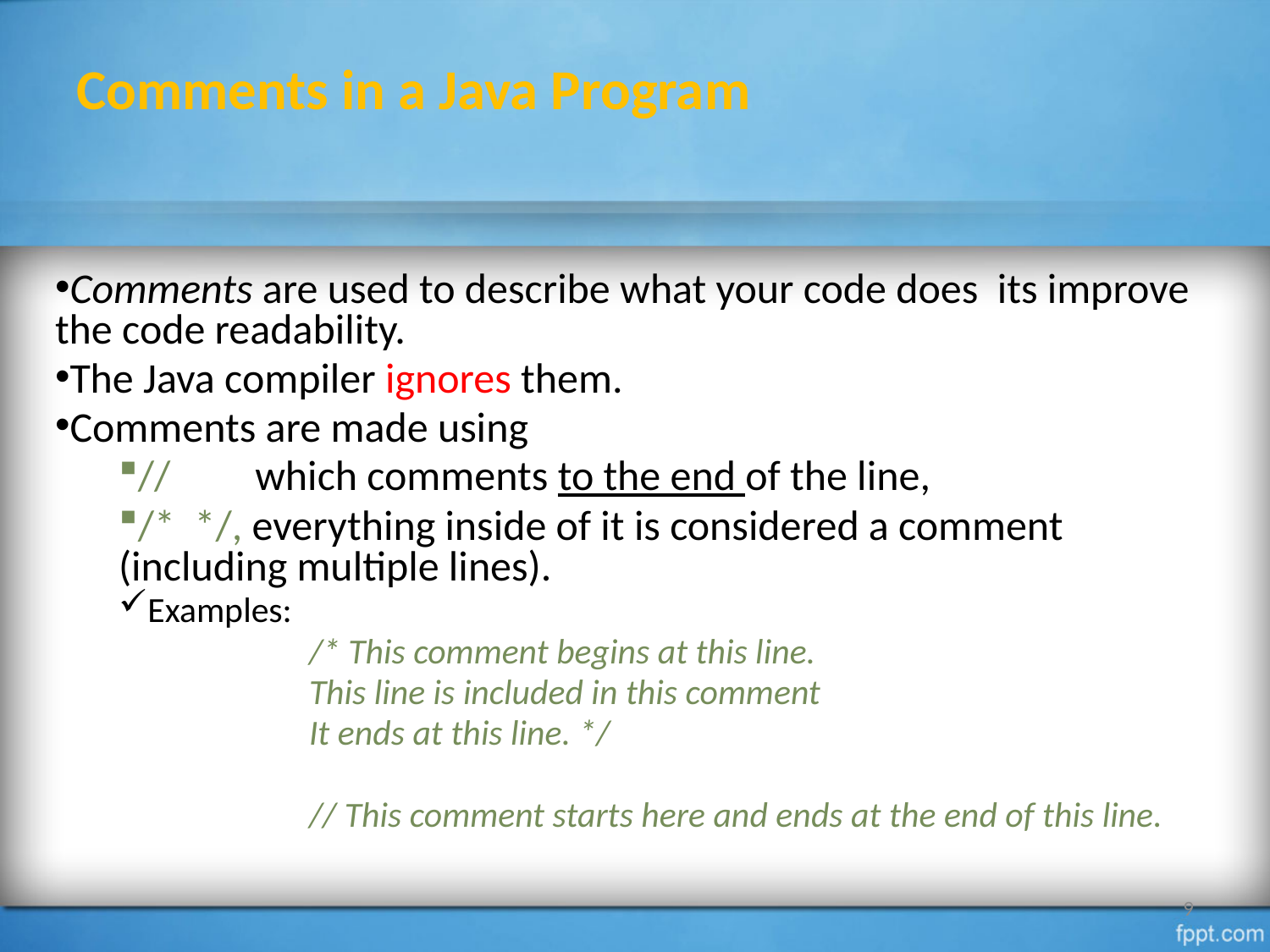

# Comments in a Java Program
Comments are used to describe what your code does  its improve the code readability.
The Java compiler ignores them.
Comments are made using
//	 which comments to the end of the line,
/*  */, everything inside of it is considered a comment (including multiple lines).
Examples:
		/* This comment begins at this line.
		This line is included in this comment
		It ends at this line. */

		// This comment starts here and ends at the end of this line.

9